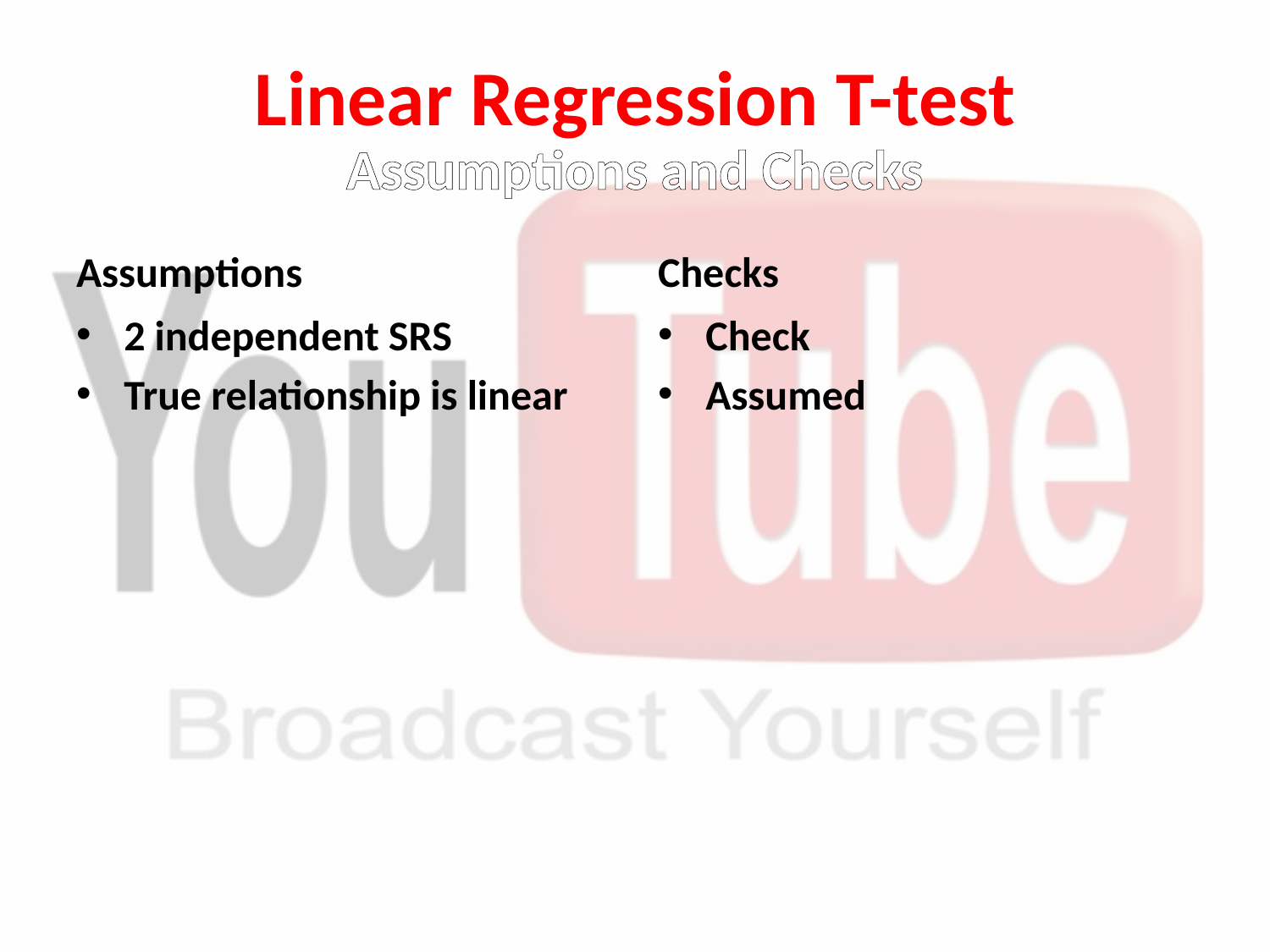

Linear Regression T-test
Assumptions and Checks
Assumptions
Checks
2 independent SRS
True relationship is linear
Check
Assumed